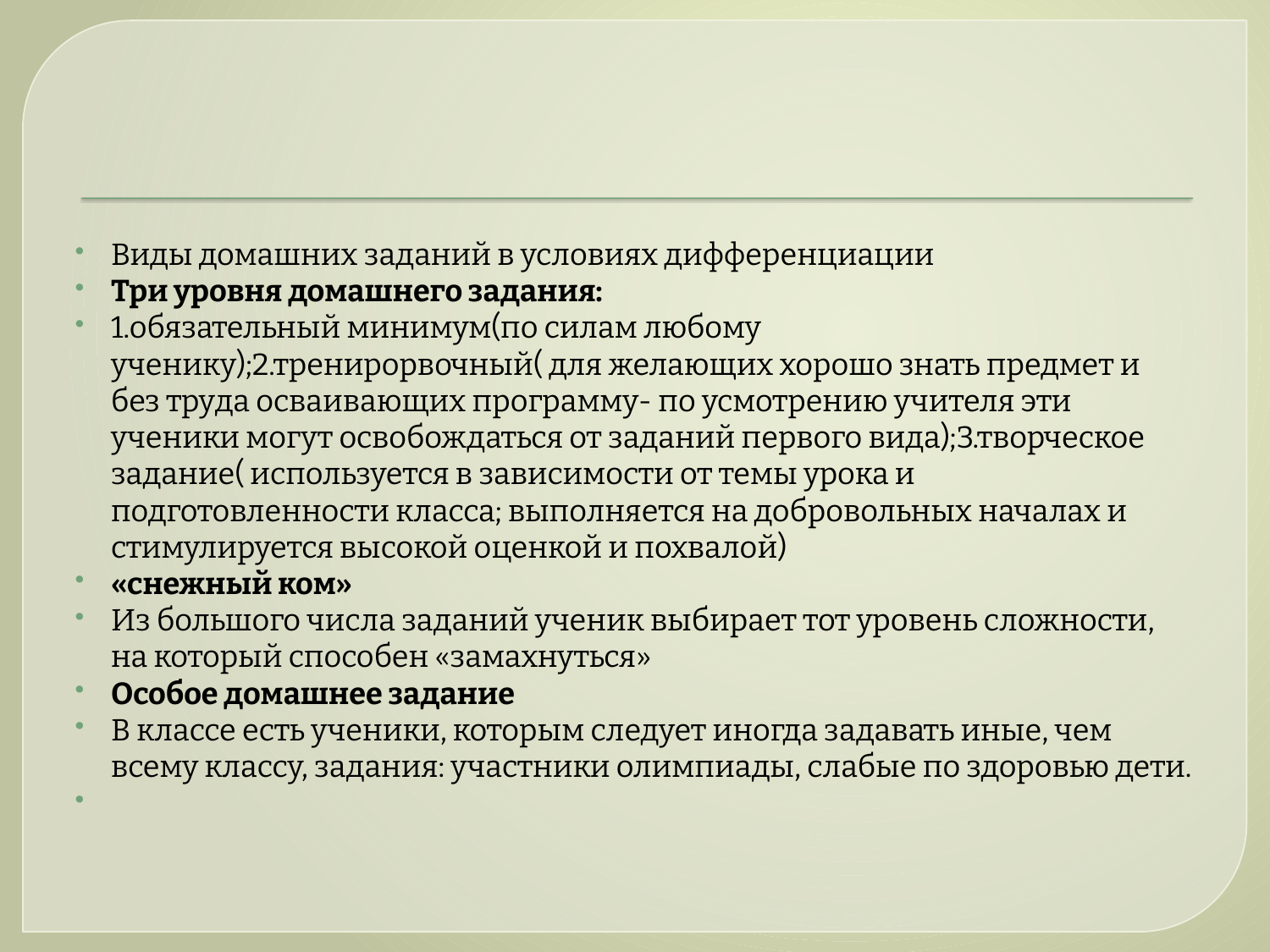

#
Виды домашних заданий в условиях дифференциации
Три уровня домашнего задания:
1.обязательный минимум(по силам любому ученику);2.тренирорвочный( для желающих хорошо знать предмет и без труда осваивающих программу- по усмотрению учителя эти ученики могут освобождаться от заданий первого вида);3.творческое задание( используется в зависимости от темы урока и подготовленности класса; выполняется на добровольных началах и стимулируется высокой оценкой и похвалой)
«снежный ком»
Из большого числа заданий ученик выбирает тот уровень сложности, на который способен «замахнуться»
Особое домашнее задание
В классе есть ученики, которым следует иногда задавать иные, чем всему классу, задания: участники олимпиады, слабые по здоровью дети.